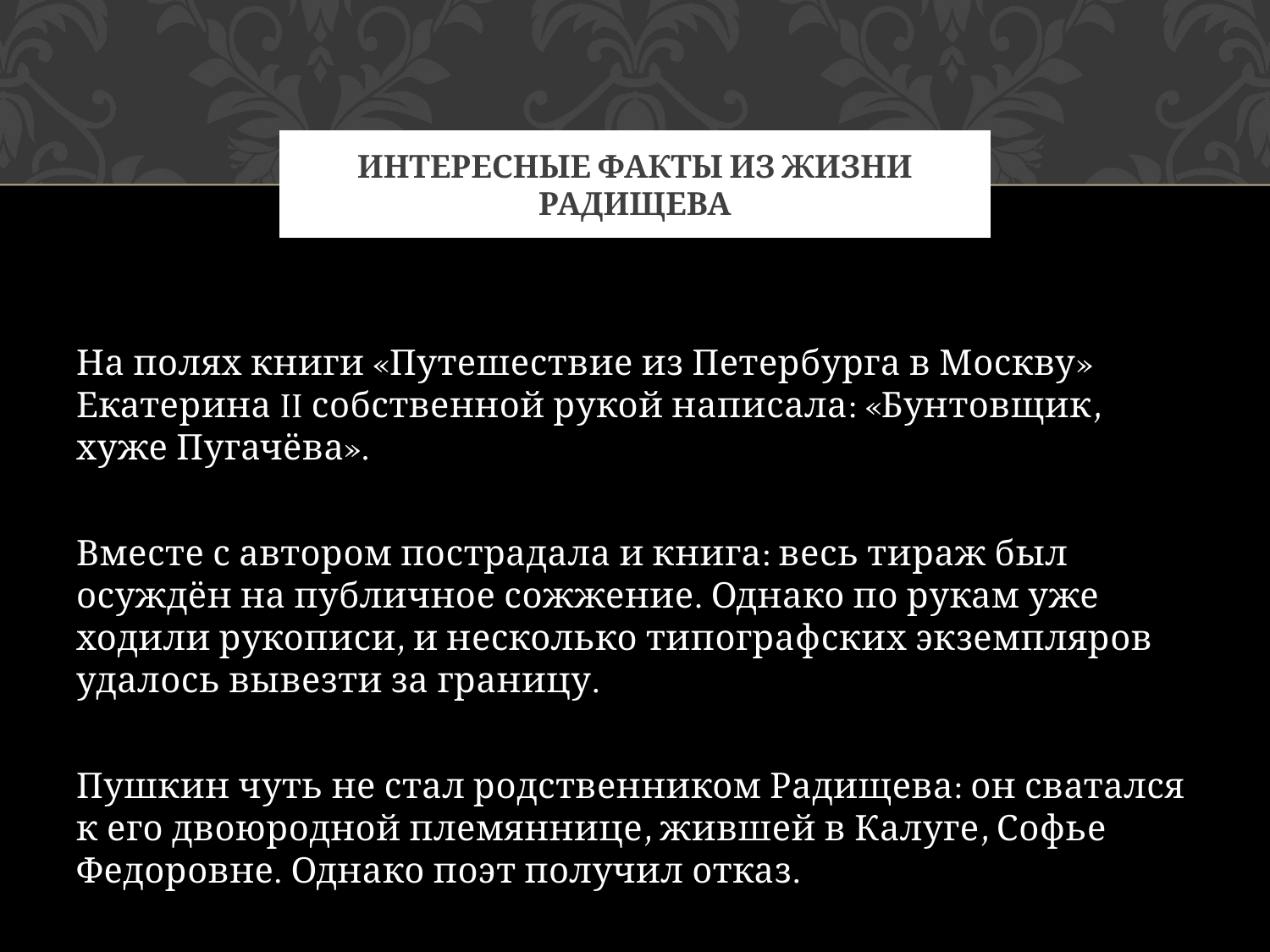

# Интересные факты из жизни радищева

На полях книги «Путешествие из Петербурга в Москву» Екатерина II собственной рукой написала: «Бунтовщик, хуже Пугачёва».

Вместе с автором пострадала и книга: весь тираж был осуждён на публичное сожжение. Однако по рукам уже ходили рукописи, и несколько типографских экземпляров удалось вывезти за границу.

Пушкин чуть не стал родственником Радищева: он сватался к его двоюродной племяннице, жившей в Калуге, Софье Федоровне. Однако поэт получил отказ.